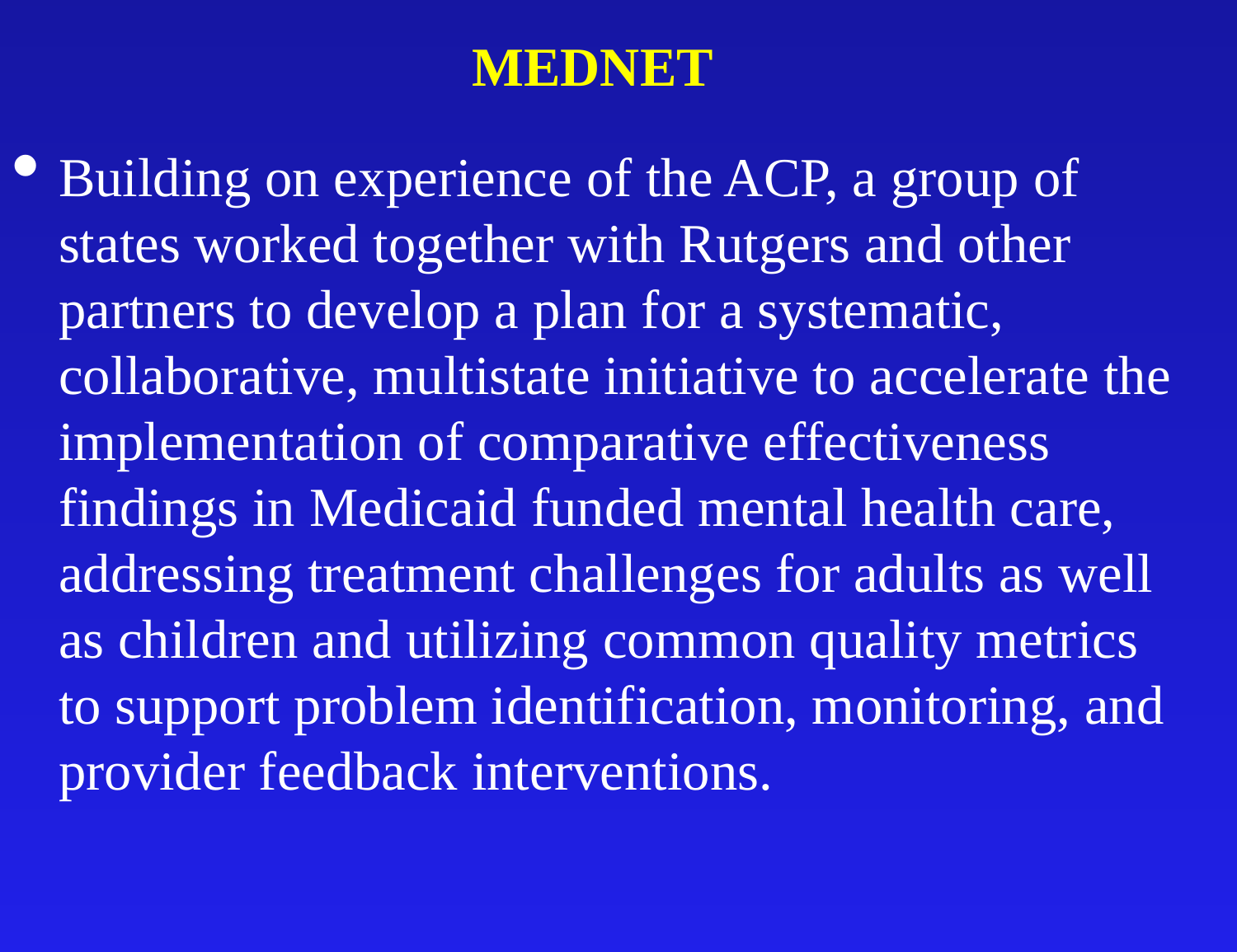

# MEDNET
Building on experience of the ACP, a group of  states worked together with Rutgers and other partners to develop a plan for a systematic, collaborative, multistate initiative to accelerate the implementation of comparative effectiveness findings in Medicaid funded mental health care, addressing treatment challenges for adults as well as children and utilizing common quality metrics to support problem identification, monitoring, and provider feedback interventions.